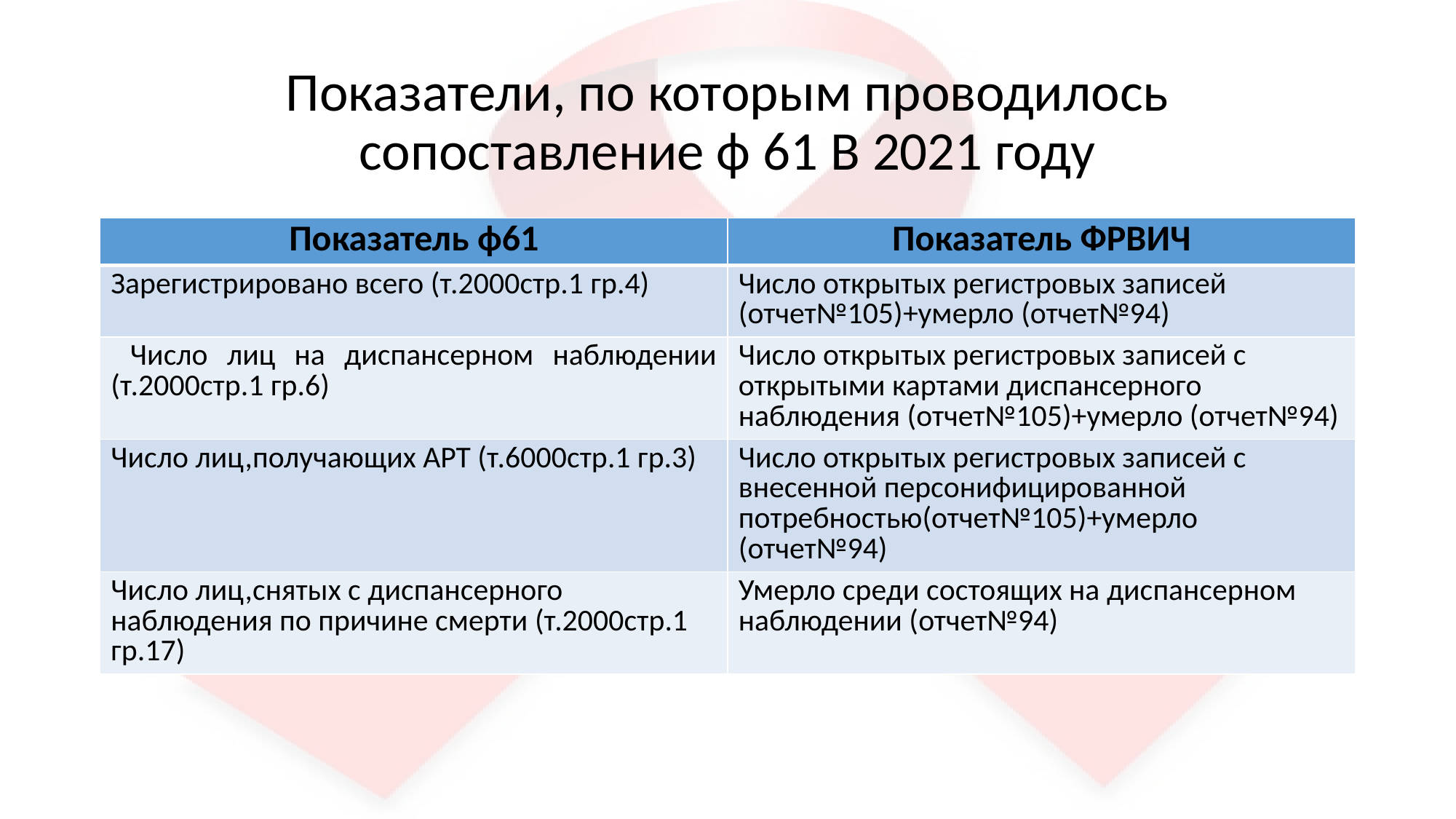

# Показатели, по которым проводилось сопоставление ф 61 В 2021 году
| Показатель ф61 | Показатель ФРВИЧ |
| --- | --- |
| Зарегистрировано всего (т.2000стр.1 гр.4) | Число открытых регистровых записей (отчет№105)+умерло (отчет№94) |
| Число лиц на диспансерном наблюдении (т.2000стр.1 гр.6) | Число открытых регистровых записей с открытыми картами диспансерного наблюдения (отчет№105)+умерло (отчет№94) |
| Число лиц,получающих АРТ (т.6000стр.1 гр.3) | Число открытых регистровых записей с внесенной персонифицированной потребностью(отчет№105)+умерло (отчет№94) |
| Число лиц,снятых с диспансерного наблюдения по причине смерти (т.2000стр.1 гр.17) | Умерло среди состоящих на диспансерном наблюдении (отчет№94) |